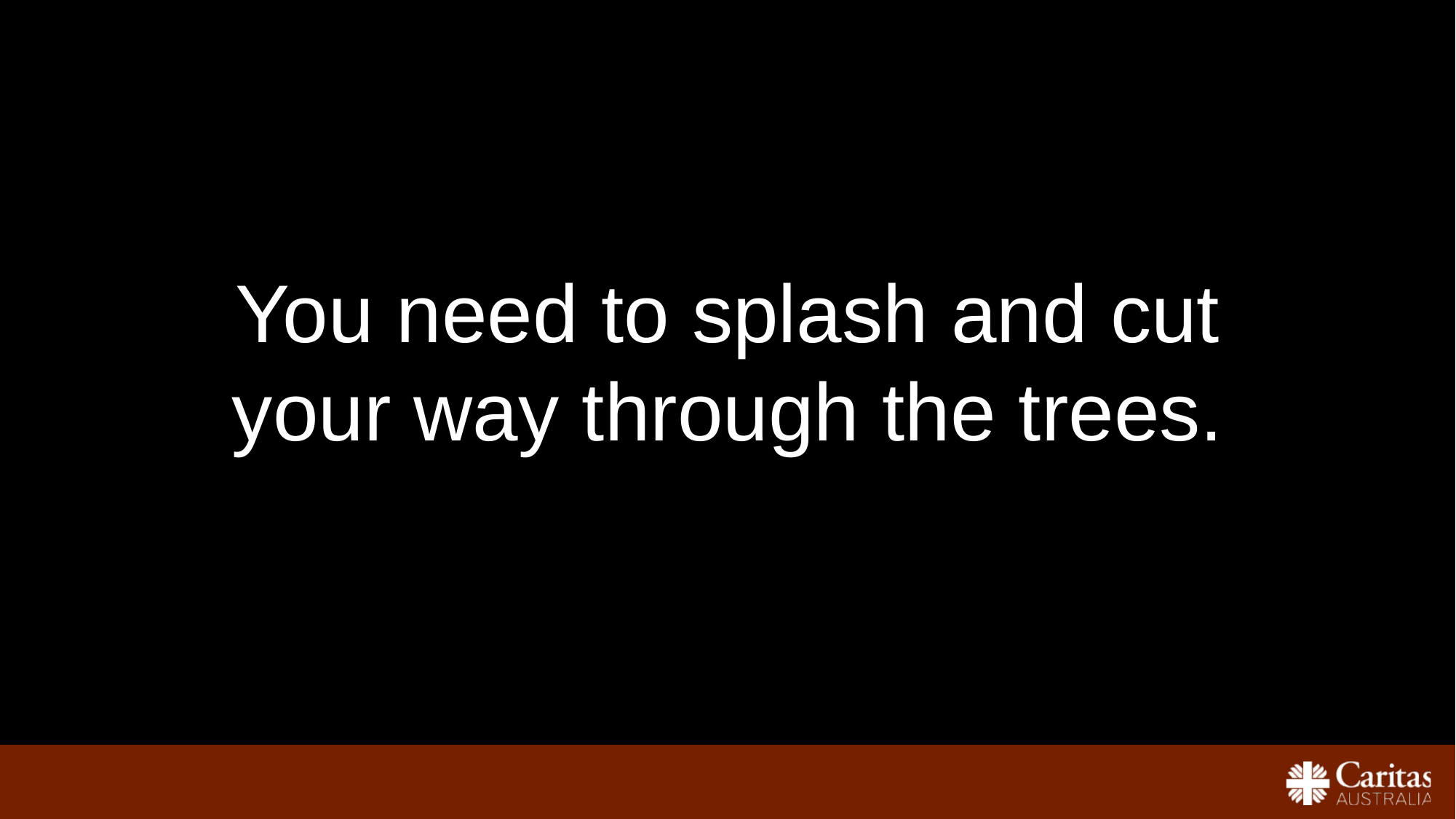

You need to splash and cut your way through the trees.